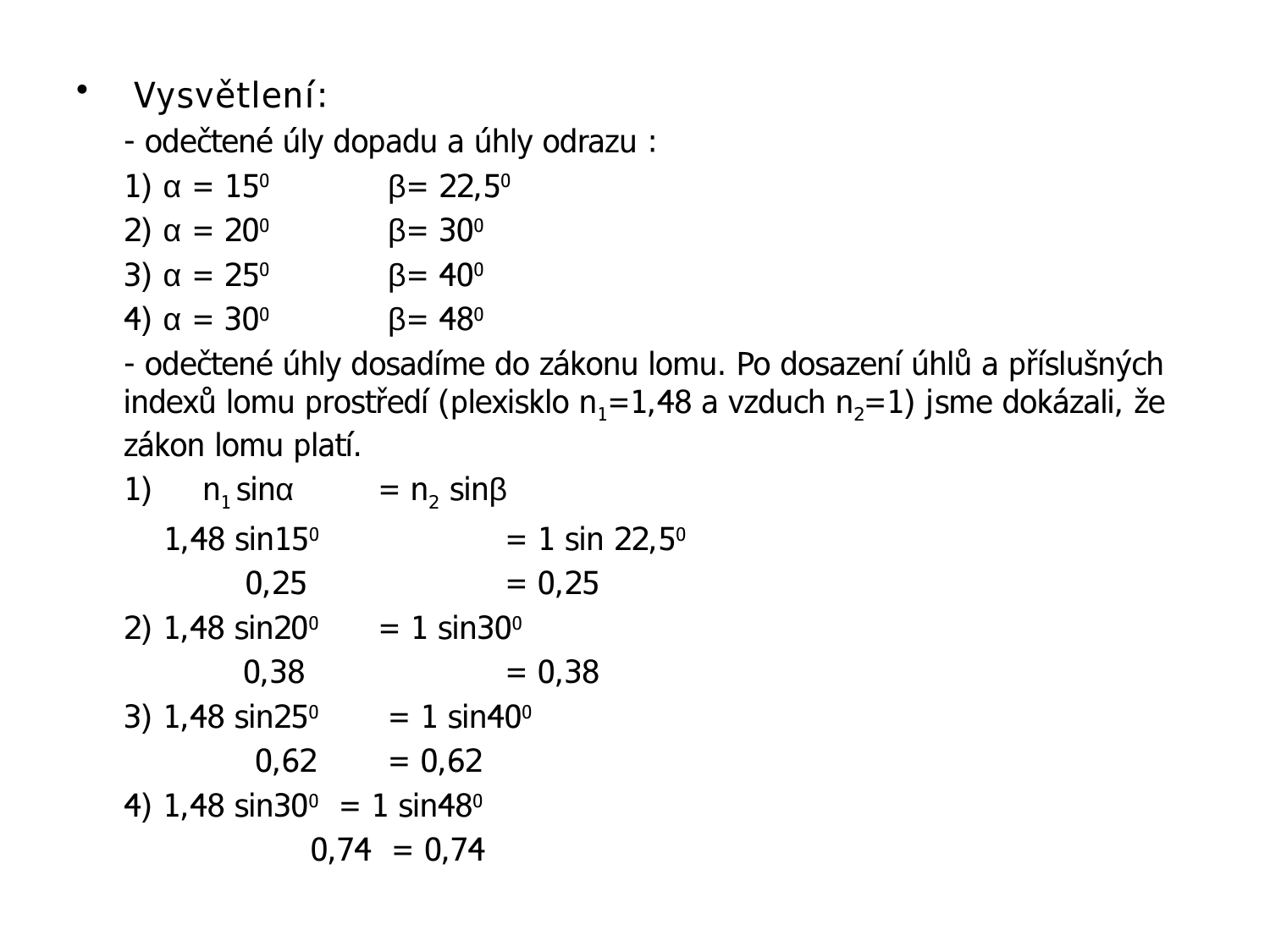

Vysvětlení:
	- odečtené úly dopadu a úhly odrazu :
	1) α = 150 	 β= 22,50
	2) α = 200 	 β= 300
	3) α = 250 	 β= 400
	4) α = 300 	 β= 480
	- odečtené úhly dosadíme do zákonu lomu. Po dosazení úhlů a příslušných indexů lomu prostředí (plexisklo n1=1,48 a vzduch n2=1) jsme dokázali, že zákon lomu platí.
	1)     n1 sinα  	= n2  sinβ
	    1,48 sin150		= 1 sin 22,50
                 0,25		= 0,25
	2) 1,48 sin200 	= 1 sin300
	            0,38		= 0,38
	3) 1,48 sin250	 = 1 sin400
                  0,62 	 = 0,62
	4) 1,48 sin300  = 1 sin480
		      0,74  = 0,74